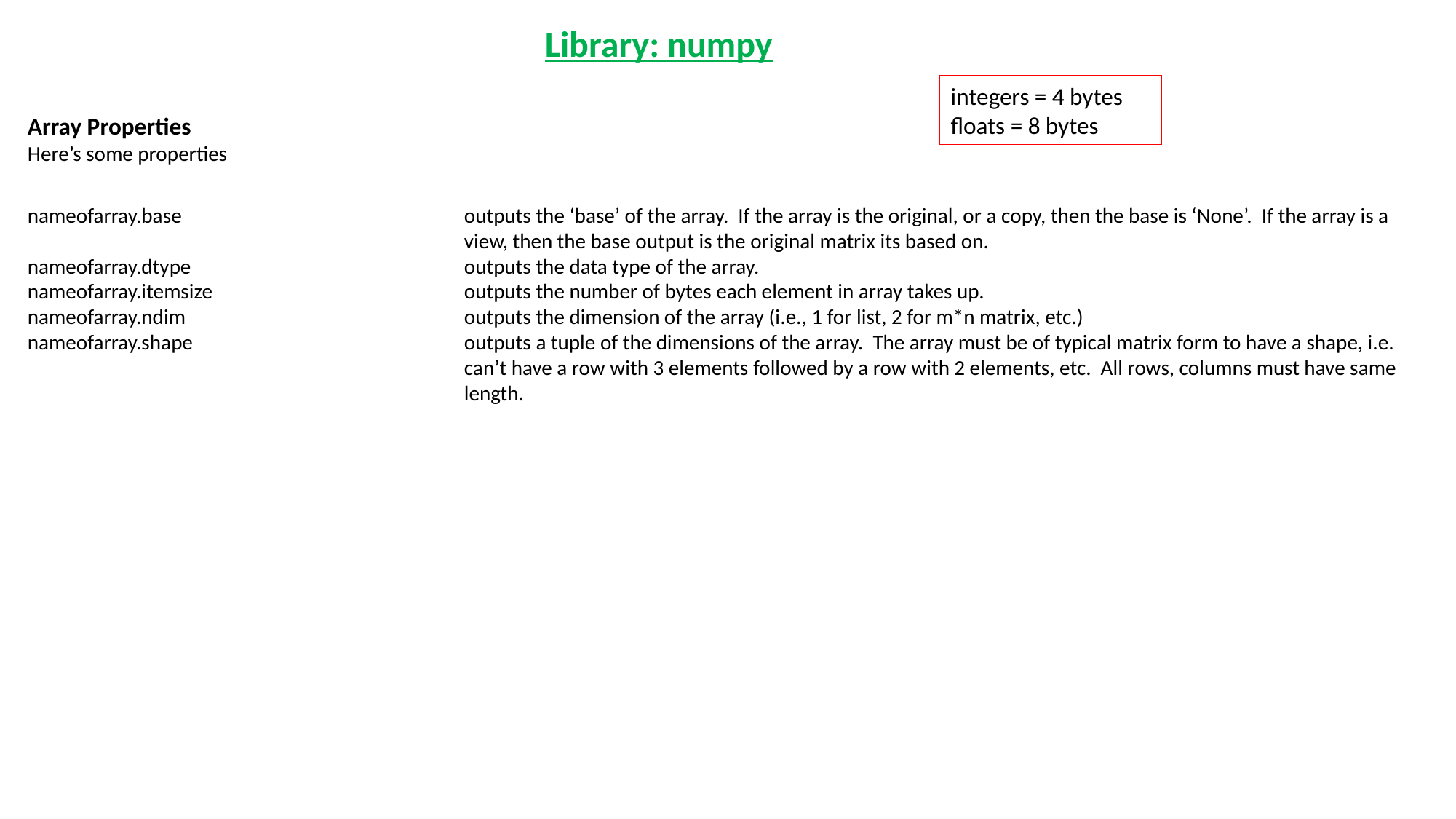

Library: numpy
integers = 4 bytes
floats = 8 bytes
Array Properties
Here’s some properties
nameofarray.base			outputs the ‘base’ of the array.  If the array is the original, or a copy, then the base is ‘None’.  If the array is a
				view, then the base output is the original matrix its based on.
nameofarray.dtype			outputs the data type of the array.
nameofarray.itemsize			outputs the number of bytes each element in array takes up.
nameofarray.ndim			outputs the dimension of the array (i.e., 1 for list, 2 for m*n matrix, etc.)
nameofarray.shape			outputs a tuple of the dimensions of the array.  The array must be of typical matrix form to have a shape, i.e.
				can’t have a row with 3 elements followed by a row with 2 elements, etc.  All rows, columns must have same
				length.